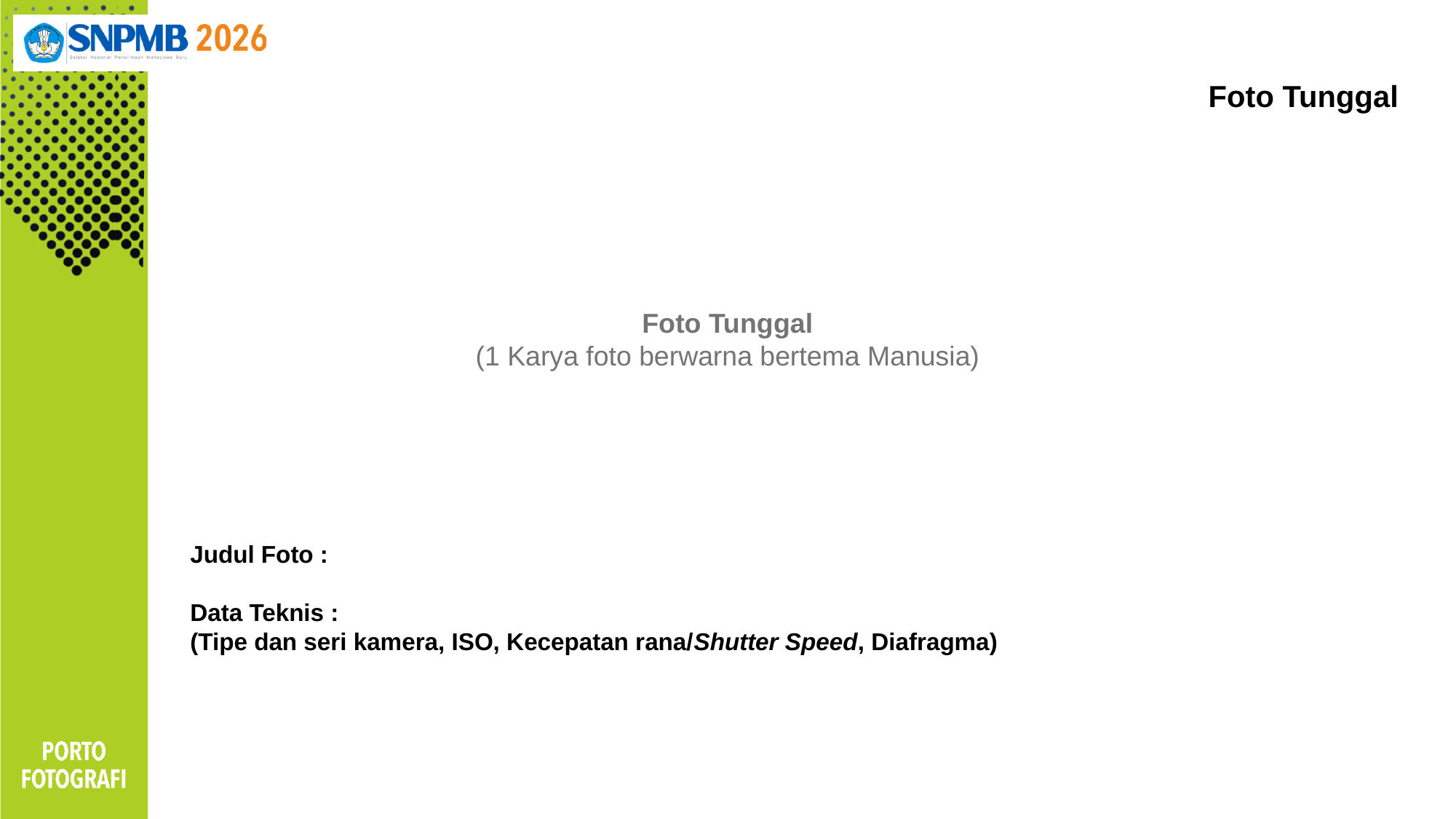

Foto Tunggal
Foto Tunggal
(1 Karya foto berwarna bertema Manusia)
Judul Foto :

Data Teknis :
(Tipe dan seri kamera, ISO, Kecepatan rana/Shutter Speed, Diafragma)